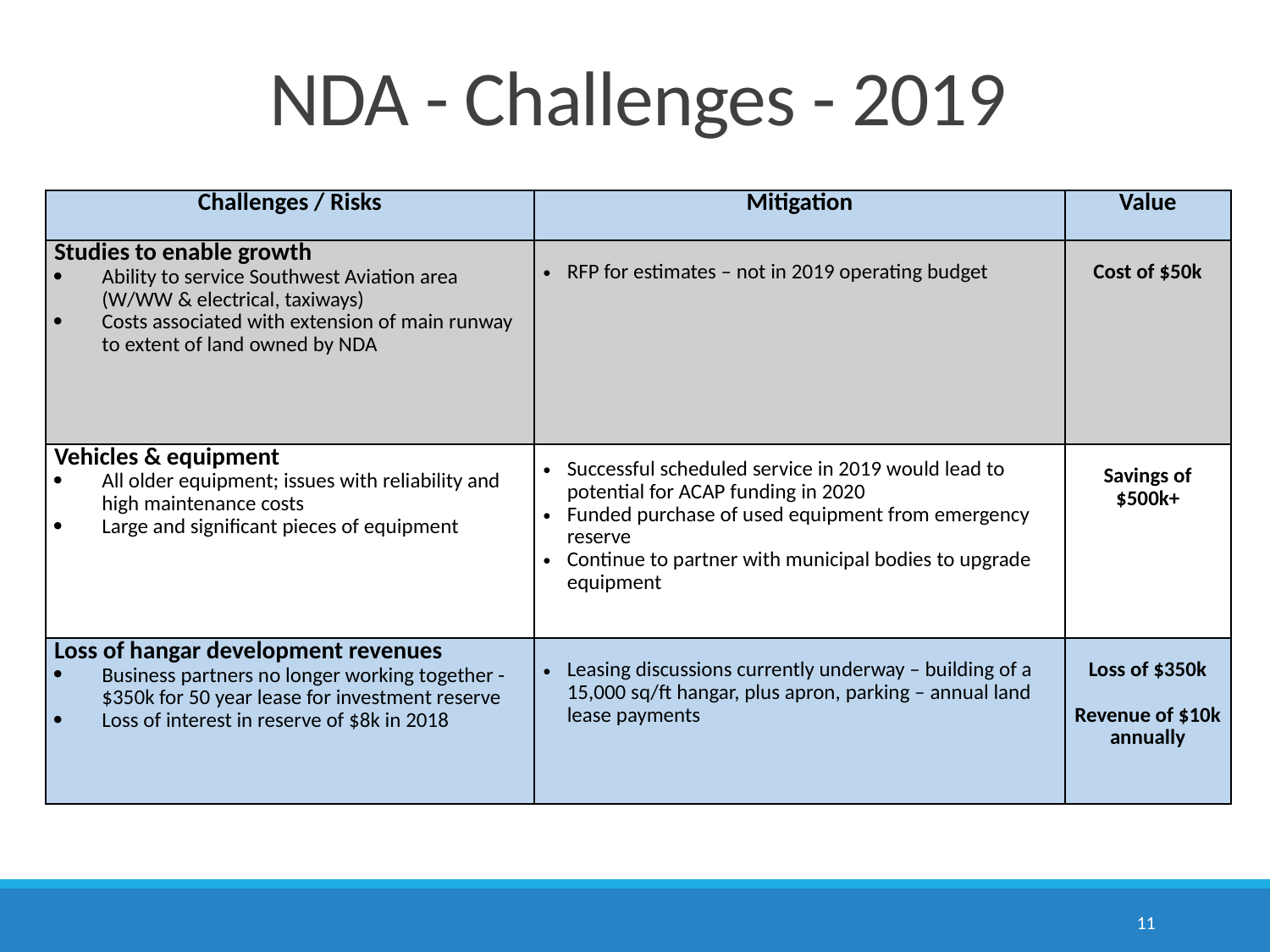

# NDA - Challenges - 2019
| Challenges / Risks | Mitigation | Value |
| --- | --- | --- |
| Studies to enable growth Ability to service Southwest Aviation area (W/WW & electrical, taxiways) Costs associated with extension of main runway to extent of land owned by NDA | RFP for estimates – not in 2019 operating budget | Cost of $50k |
| Vehicles & equipment All older equipment; issues with reliability and high maintenance costs Large and significant pieces of equipment | Successful scheduled service in 2019 would lead to potential for ACAP funding in 2020 Funded purchase of used equipment from emergency reserve Continue to partner with municipal bodies to upgrade equipment | Savings of $500k+ |
| Loss of hangar development revenues Business partners no longer working together - $350k for 50 year lease for investment reserve Loss of interest in reserve of $8k in 2018 | Leasing discussions currently underway – building of a 15,000 sq/ft hangar, plus apron, parking – annual land lease payments | Loss of $350k Revenue of $10k annually |
11